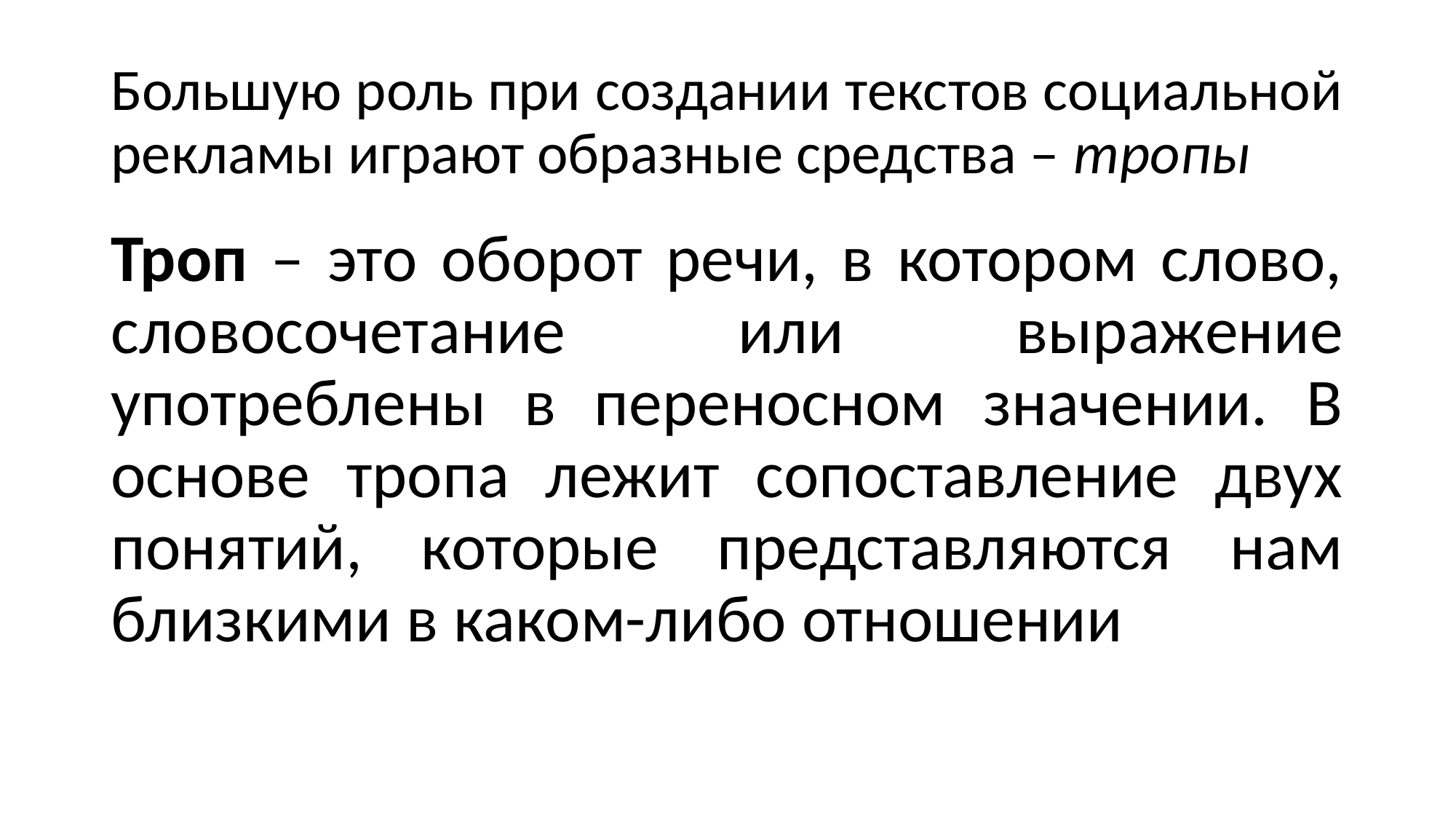

# Большую роль при создании текстов социальной рекламы играют образные средства – тропы
Троп – это оборот речи, в котором слово, словосочетание или выражение употреблены в переносном значении. В основе тропа лежит сопоставление двух понятий, которые представляются нам близкими в каком-либо отношении